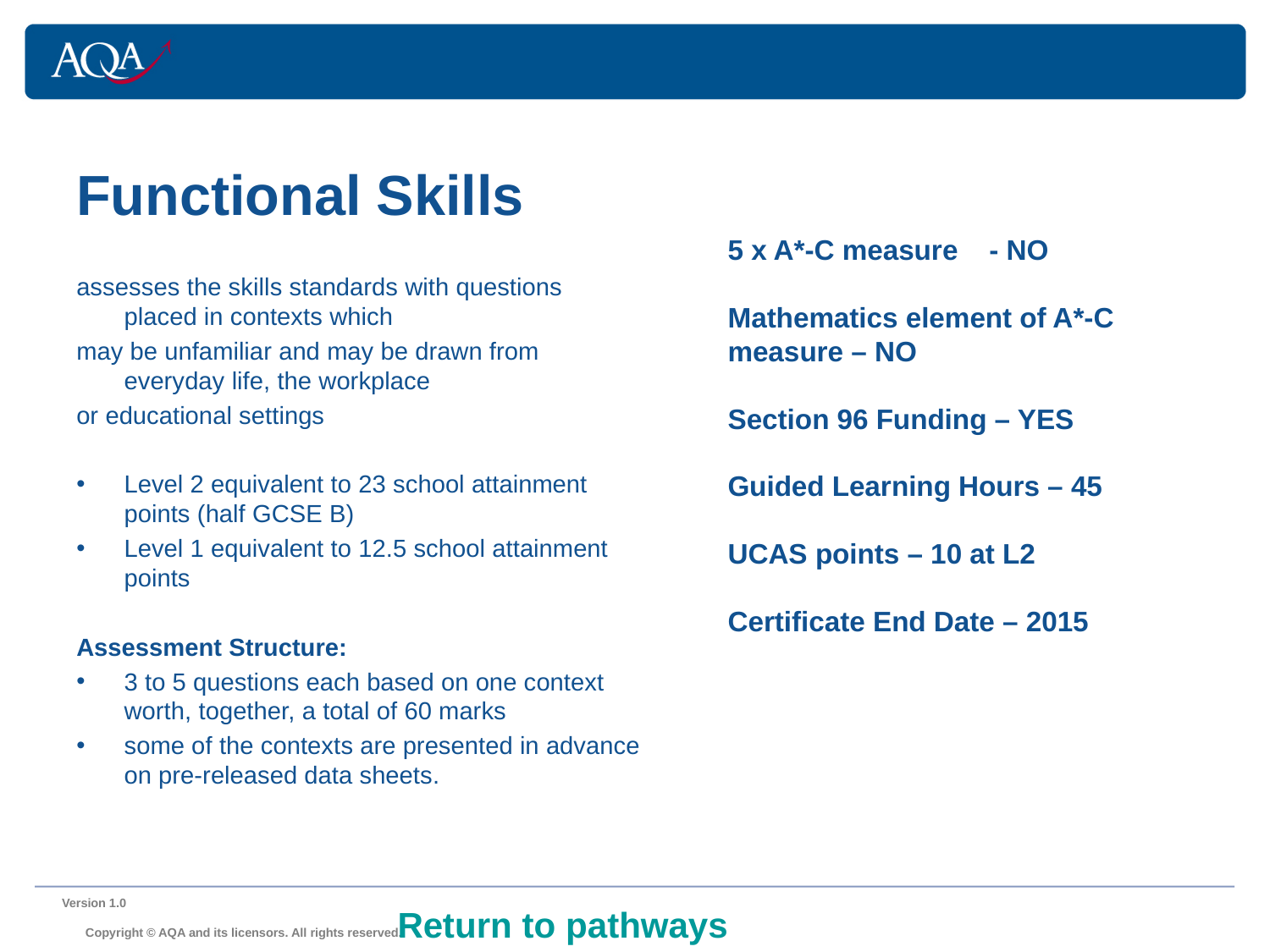

# Functional Skills
5 x A*-C measure    - NO

Mathematics element of A*-C measure – NO

Section 96 Funding – YES

Guided Learning Hours – 45

UCAS points – 10 at L2

Certificate End Date – 2015

assesses the skills standards with questions placed in contexts which
may be unfamiliar and may be drawn from everyday life, the workplace
or educational settings

Level 2 equivalent to 23 school attainment points (half GCSE B)
Level 1 equivalent to 12.5 school attainment points

Assessment Structure:
3 to 5 questions each based on one context worth, together, a total of 60 marks
some of the contexts are presented in advance on pre-released data sheets.
Version 1.0                       	       Copyright © AQA and its licensors. All rights reserved.
Return to pathways